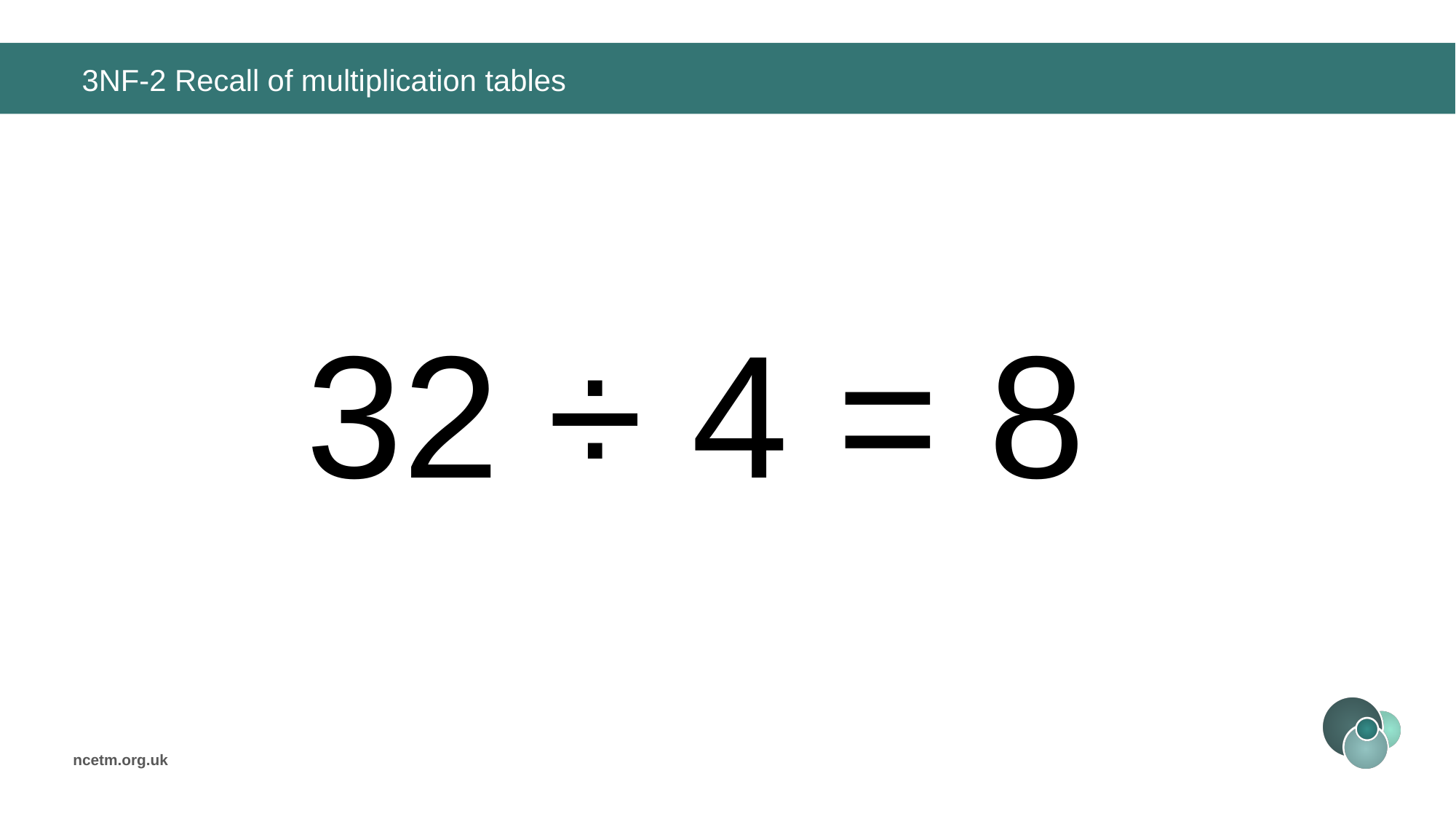

# 3NF-2 Recall of multiplication tables
32 ÷ 4 =
8